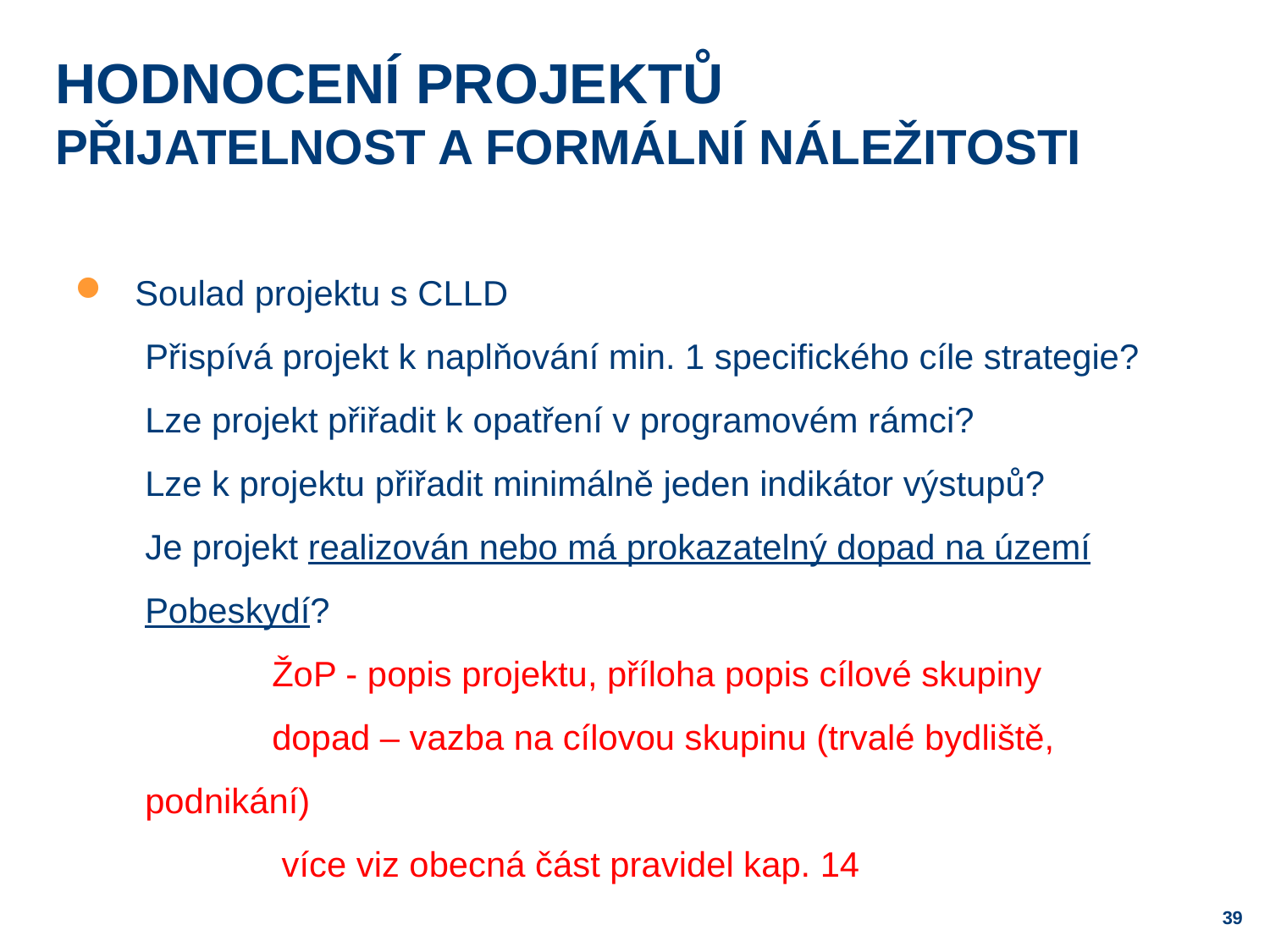

# Hodnocení projektů přijatelnost a formální náležitosti
Soulad projektu s CLLD
Přispívá projekt k naplňování min. 1 specifického cíle strategie?
Lze projekt přiřadit k opatření v programovém rámci?
Lze k projektu přiřadit minimálně jeden indikátor výstupů?
Je projekt realizován nebo má prokazatelný dopad na území Pobeskydí?
	ŽoP - popis projektu, příloha popis cílové skupiny
	dopad – vazba na cílovou skupinu (trvalé bydliště, podnikání)
	 více viz obecná část pravidel kap. 14

39